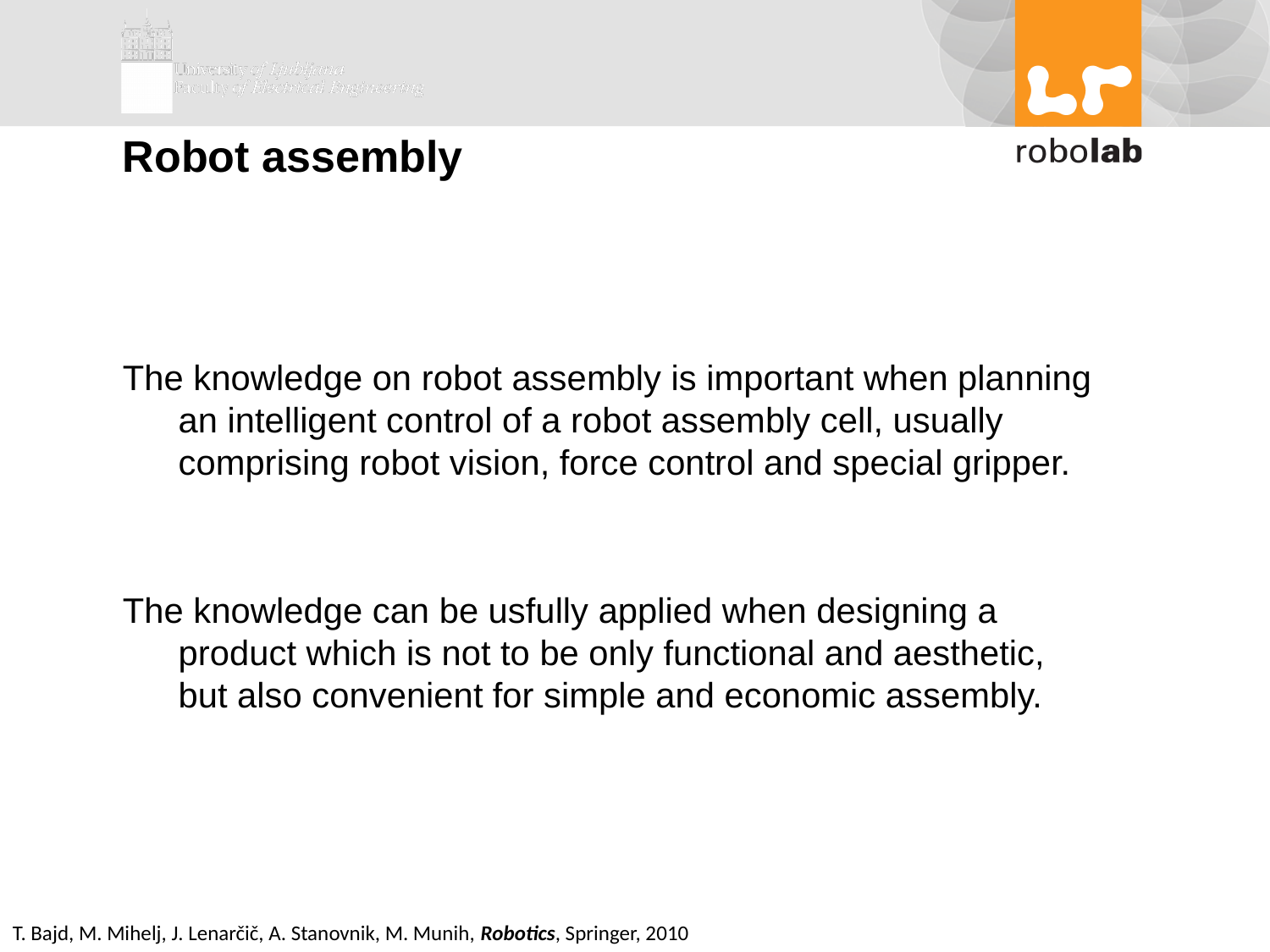

# Robot assembly

The knowledge on robot assembly is important when planning an intelligent control of a robot assembly cell, usually comprising robot vision, force control and special gripper.

The knowledge can be usfully applied when designing a product which is not to be only functional and aesthetic, but also convenient for simple and economic assembly.